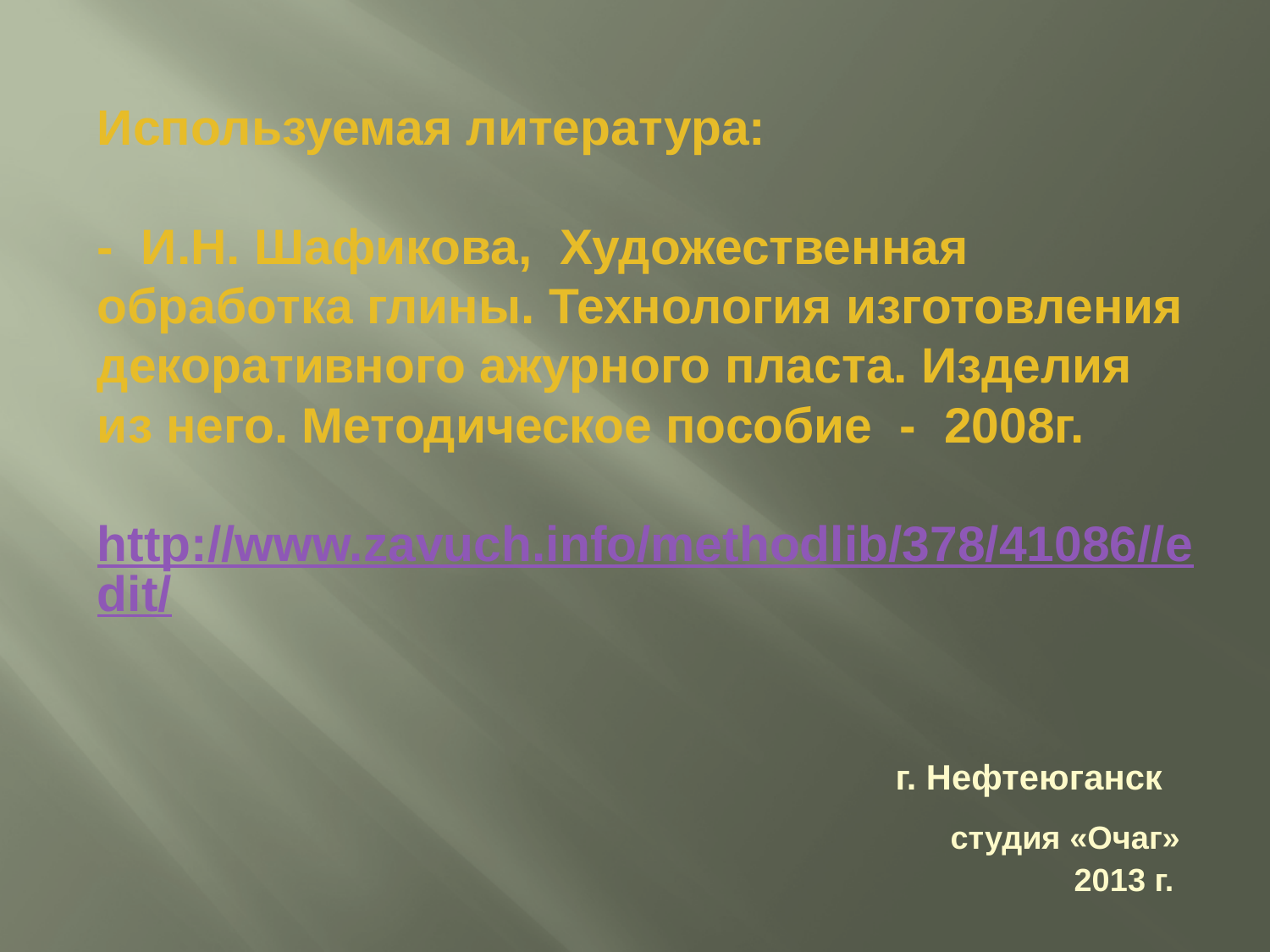

# Используемая литература: -  И.Н. Шафикова,  Художественная обработка глины. Технология изготовления декоративного ажурного пласта. Изделия из него. Методическое пособие  -  2008г. http://www.zavuch.info/methodlib/378/41086//edit/ г. Нефтеюганск студия «Очаг» 2013 г.